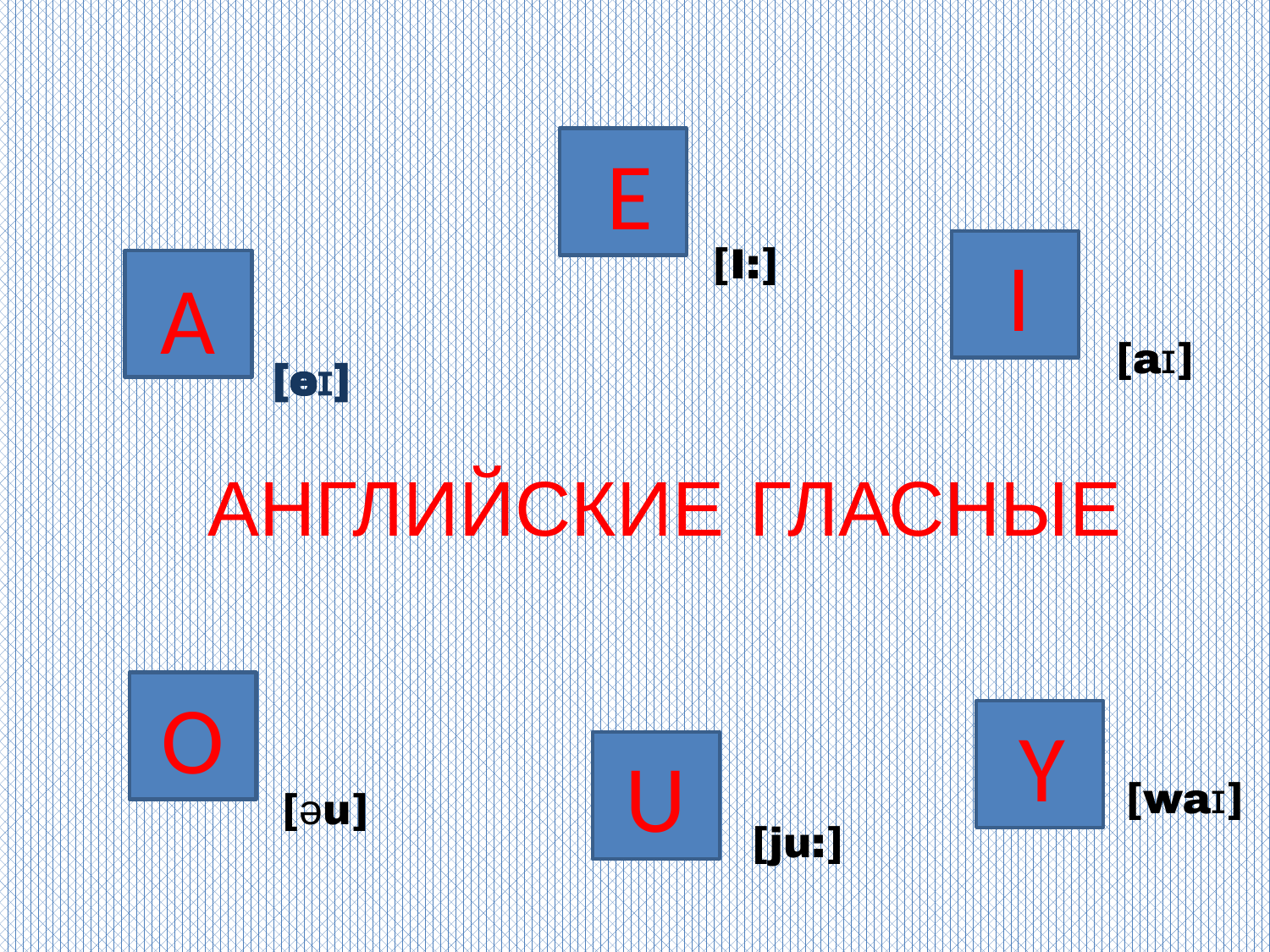

E
I
[I:]

А
[aɪ]
[eɪ]
# АНГЛИЙСКИЕ ГЛАСНЫЕ

O

Y
U

[waɪ]
[əu]
[ju:]